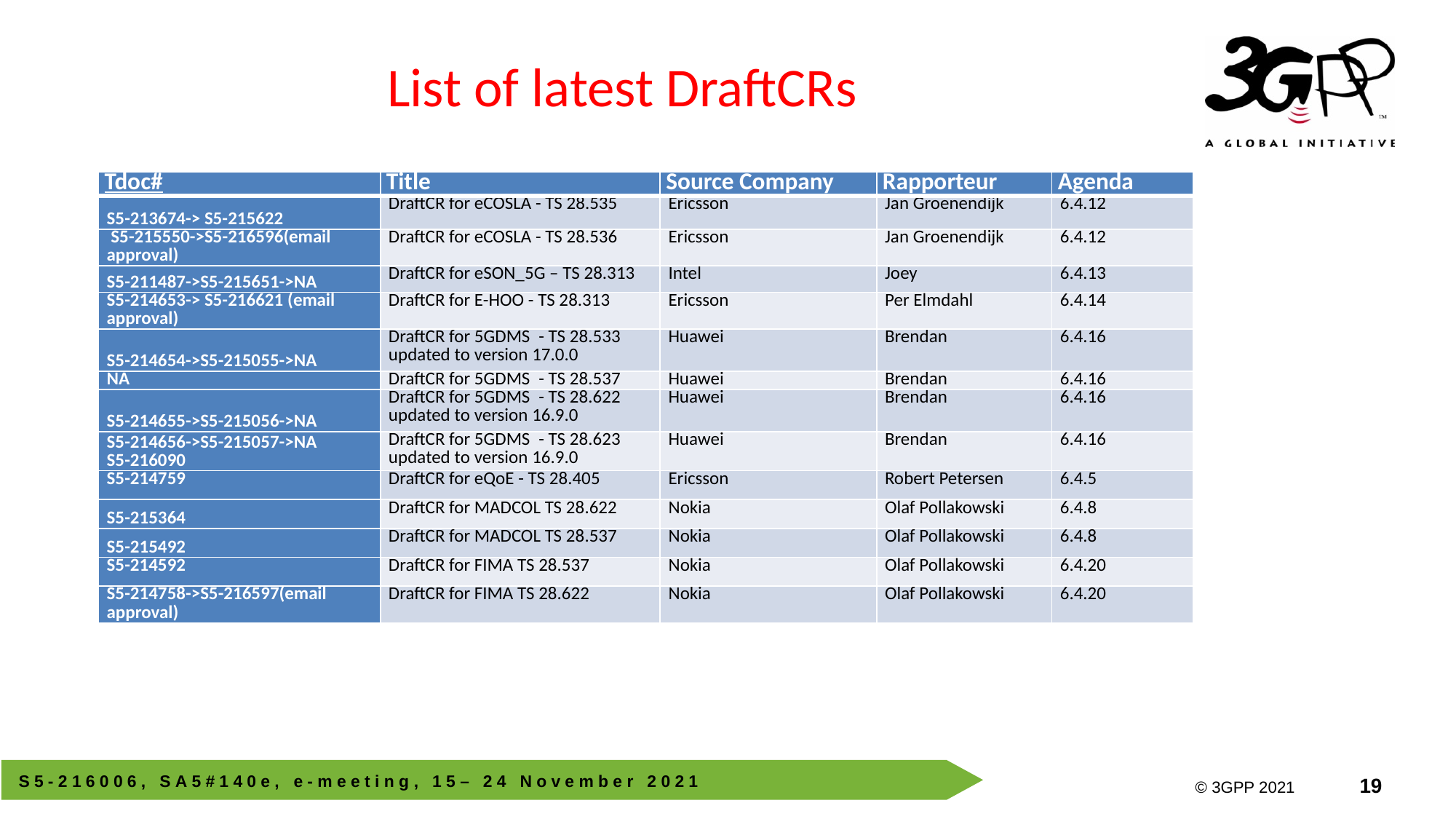

# List of latest DraftCRs
| Tdoc# | Title | Source Company | Rapporteur | Agenda |
| --- | --- | --- | --- | --- |
| S5-213674-> S5-215622 | DraftCR for eCOSLA - TS 28.535 | Ericsson | Jan Groenendijk | 6.4.12 |
| S5-215550->S5-216596(email approval) | DraftCR for eCOSLA - TS 28.536 | Ericsson | Jan Groenendijk | 6.4.12 |
| S5-211487->S5-215651->NA | DraftCR for eSON\_5G – TS 28.313 | Intel | Joey | 6.4.13 |
| S5-214653-> S5-216621 (email approval) | DraftCR for E-HOO - TS 28.313 | Ericsson | Per Elmdahl | 6.4.14 |
| S5-214654->S5-215055->NA | DraftCR for 5GDMS  - TS 28.533 updated to version 17.0.0 | Huawei | Brendan | 6.4.16 |
| NA | DraftCR for 5GDMS  - TS 28.537 | Huawei | Brendan | 6.4.16 |
| S5-214655->S5-215056->NA | DraftCR for 5GDMS  - TS 28.622 updated to version 16.9.0 | Huawei | Brendan | 6.4.16 |
| S5-214656->S5-215057->NA S5-216090 | DraftCR for 5GDMS  - TS 28.623 updated to version 16.9.0 | Huawei | Brendan | 6.4.16 |
| S5-214759 | DraftCR for eQoE - TS 28.405 | Ericsson | Robert Petersen | 6.4.5 |
| S5-215364 | DraftCR for MADCOL TS 28.622 | Nokia | Olaf Pollakowski | 6.4.8 |
| S5-215492 | DraftCR for MADCOL TS 28.537 | Nokia | Olaf Pollakowski | 6.4.8 |
| S5-214592 | DraftCR for FIMA TS 28.537 | Nokia | Olaf Pollakowski | 6.4.20 |
| S5-214758->S5-216597(email approval) | DraftCR for FIMA TS 28.622 | Nokia | Olaf Pollakowski | 6.4.20 |